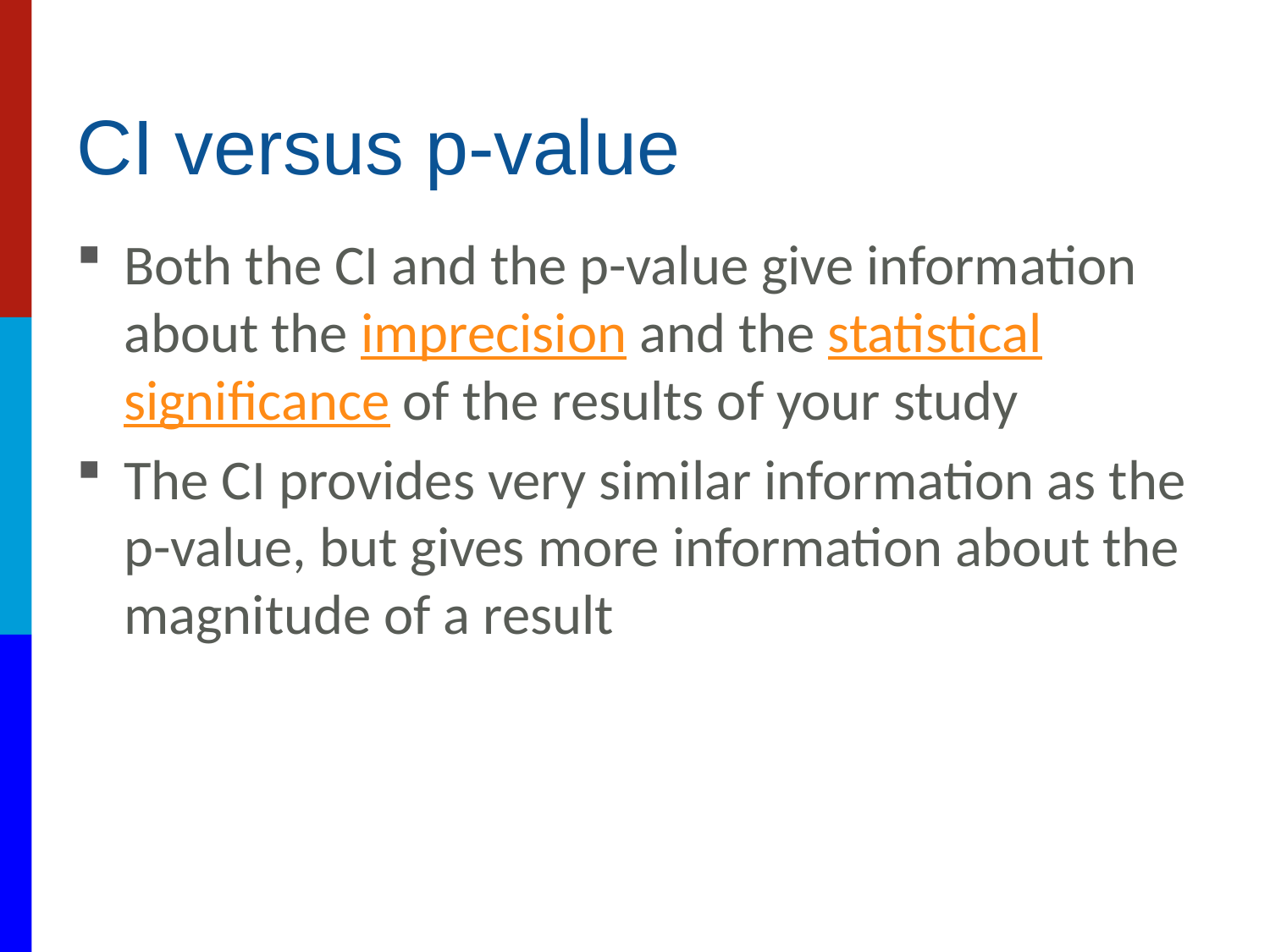

# CI versus p-value
Both the CI and the p-value give information about the imprecision and the statistical significance of the results of your study
The CI provides very similar information as the p-value, but gives more information about the magnitude of a result